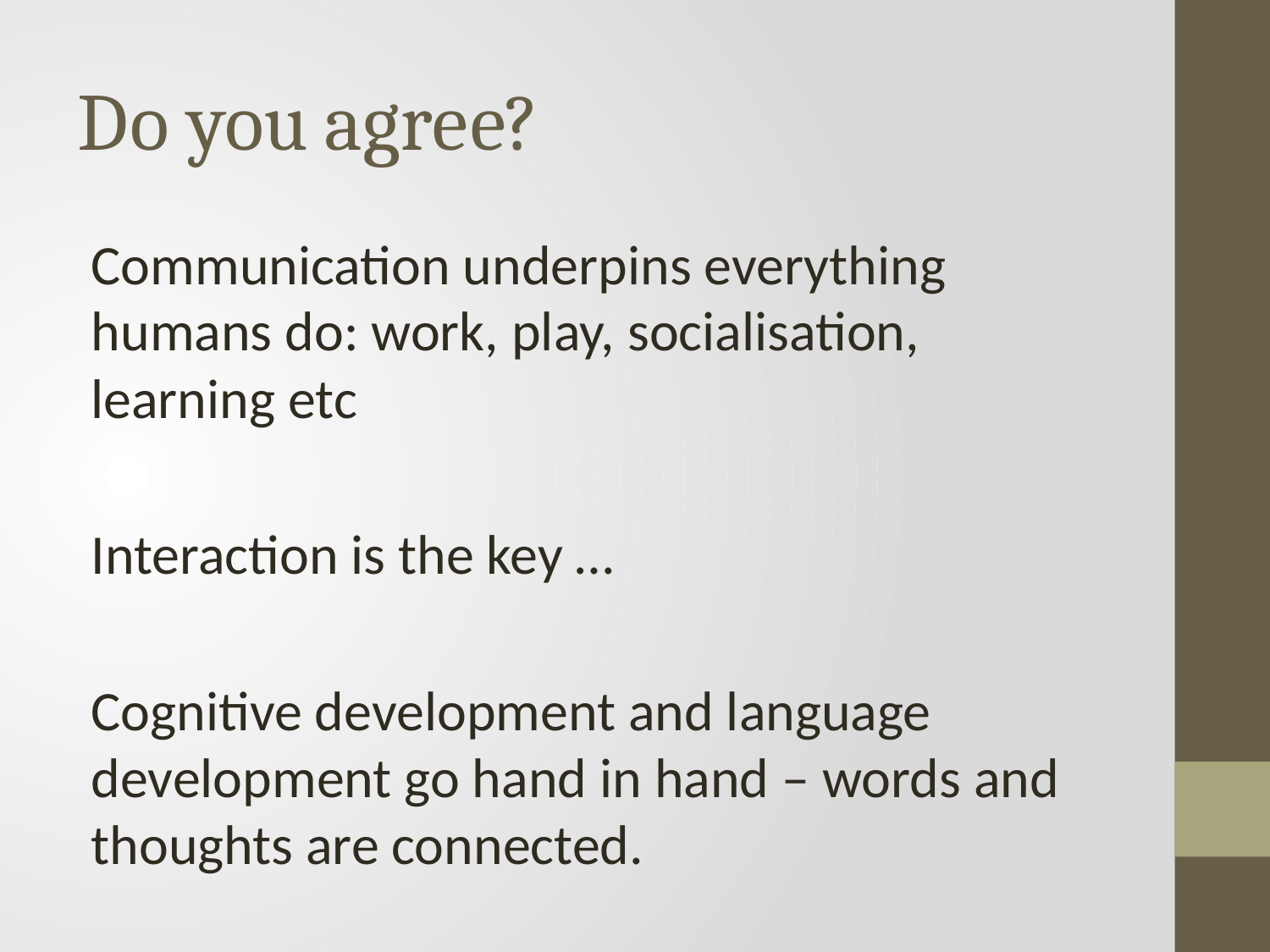

# Do you agree?
Communication underpins everything humans do: work, play, socialisation, learning etc

Interaction is the key …

Cognitive development and language development go hand in hand – words and thoughts are connected.